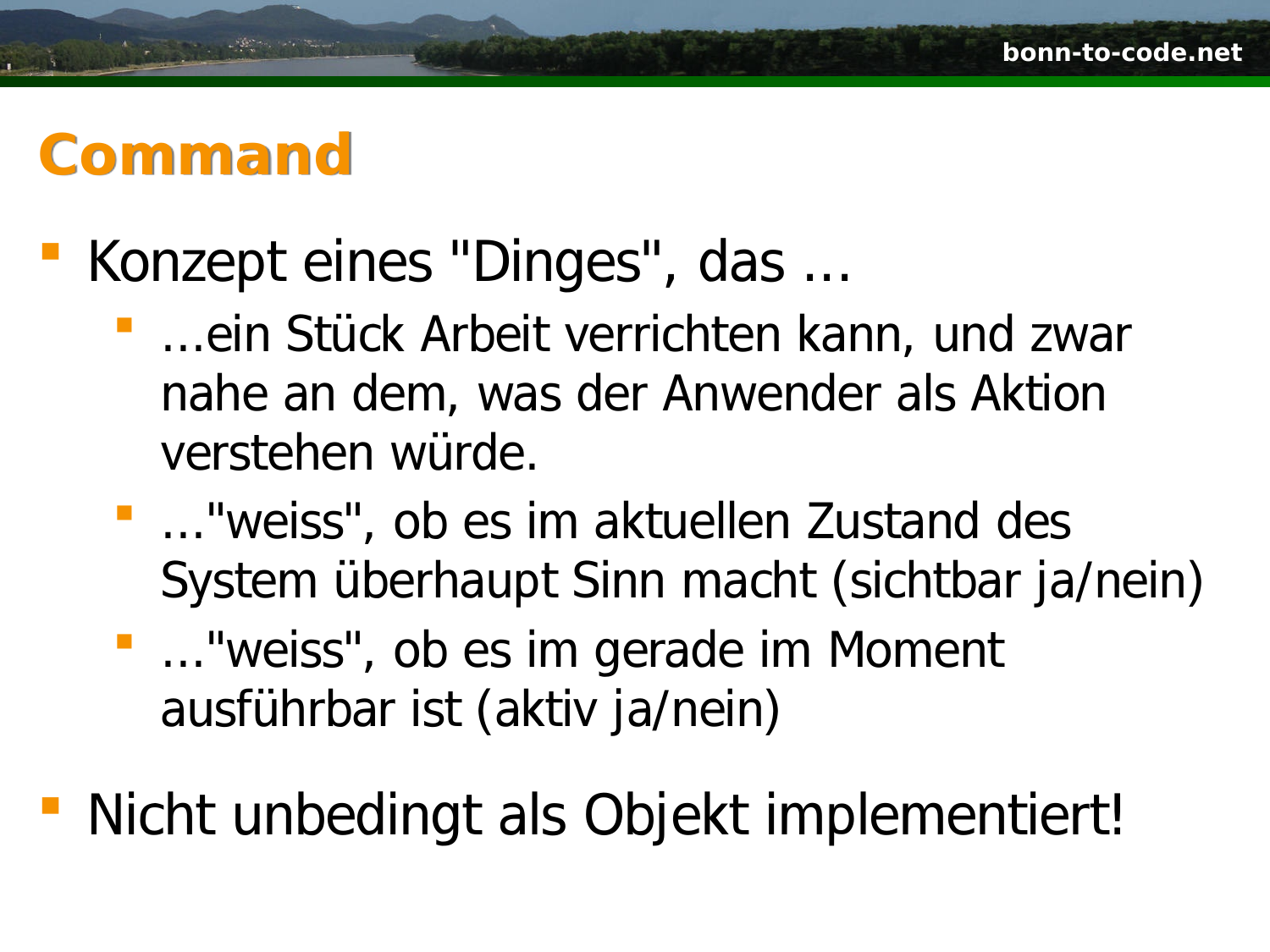

# Command
Konzept eines "Dinges", das ...
...ein Stück Arbeit verrichten kann, und zwar nahe an dem, was der Anwender als Aktion verstehen würde.
..."weiss", ob es im aktuellen Zustand des System überhaupt Sinn macht (sichtbar ja/nein)
..."weiss", ob es im gerade im Moment ausführbar ist (aktiv ja/nein)
Nicht unbedingt als Objekt implementiert!